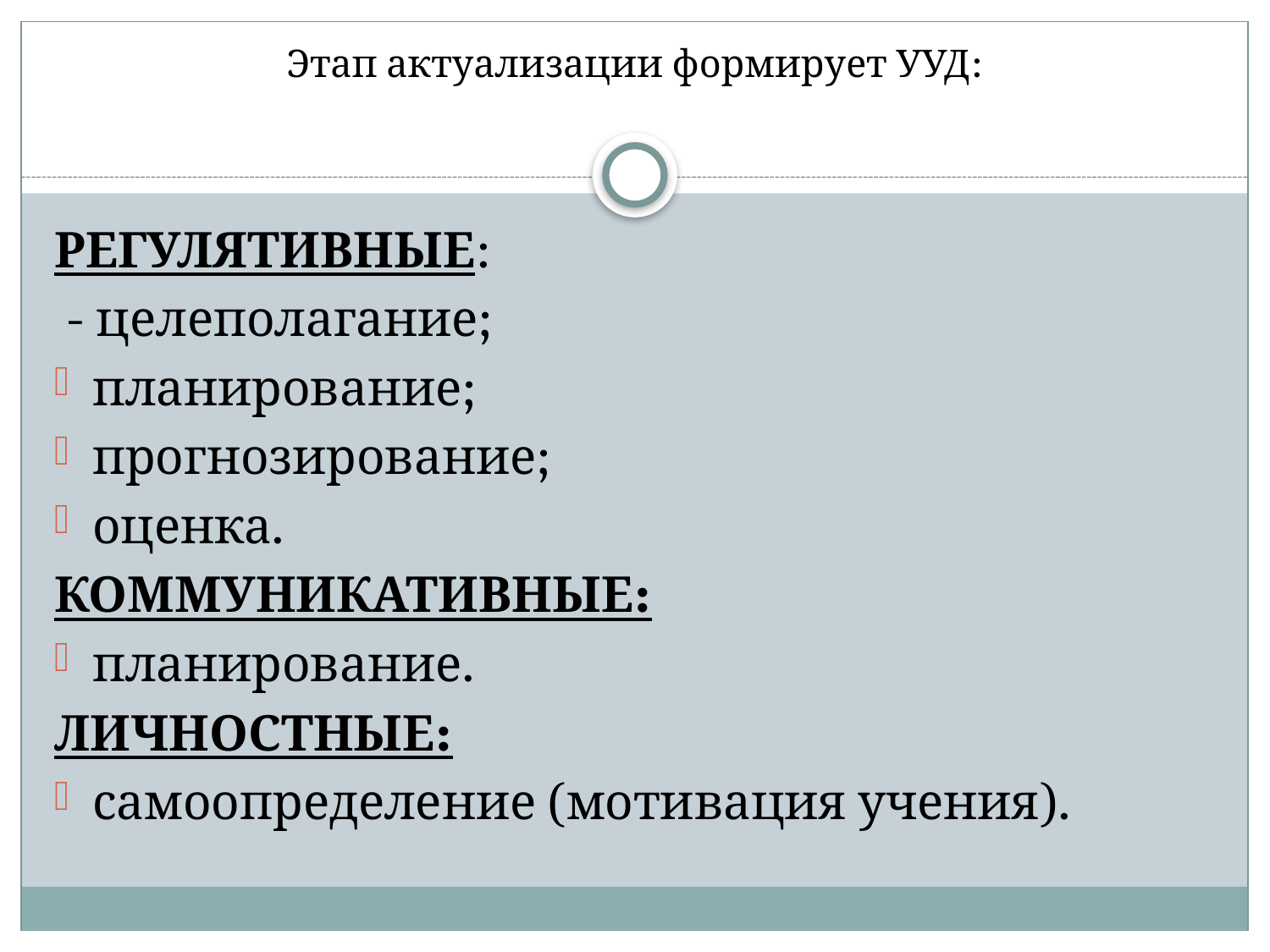

# Этап актуализации формирует УУД:
РЕГУЛЯТИВНЫЕ:
 - целеполагание;
планирование;
прогнозирование;
оценка.
КОММУНИКАТИВНЫЕ:
планирование.
ЛИЧНОСТНЫЕ:
самоопределение (мотивация учения).